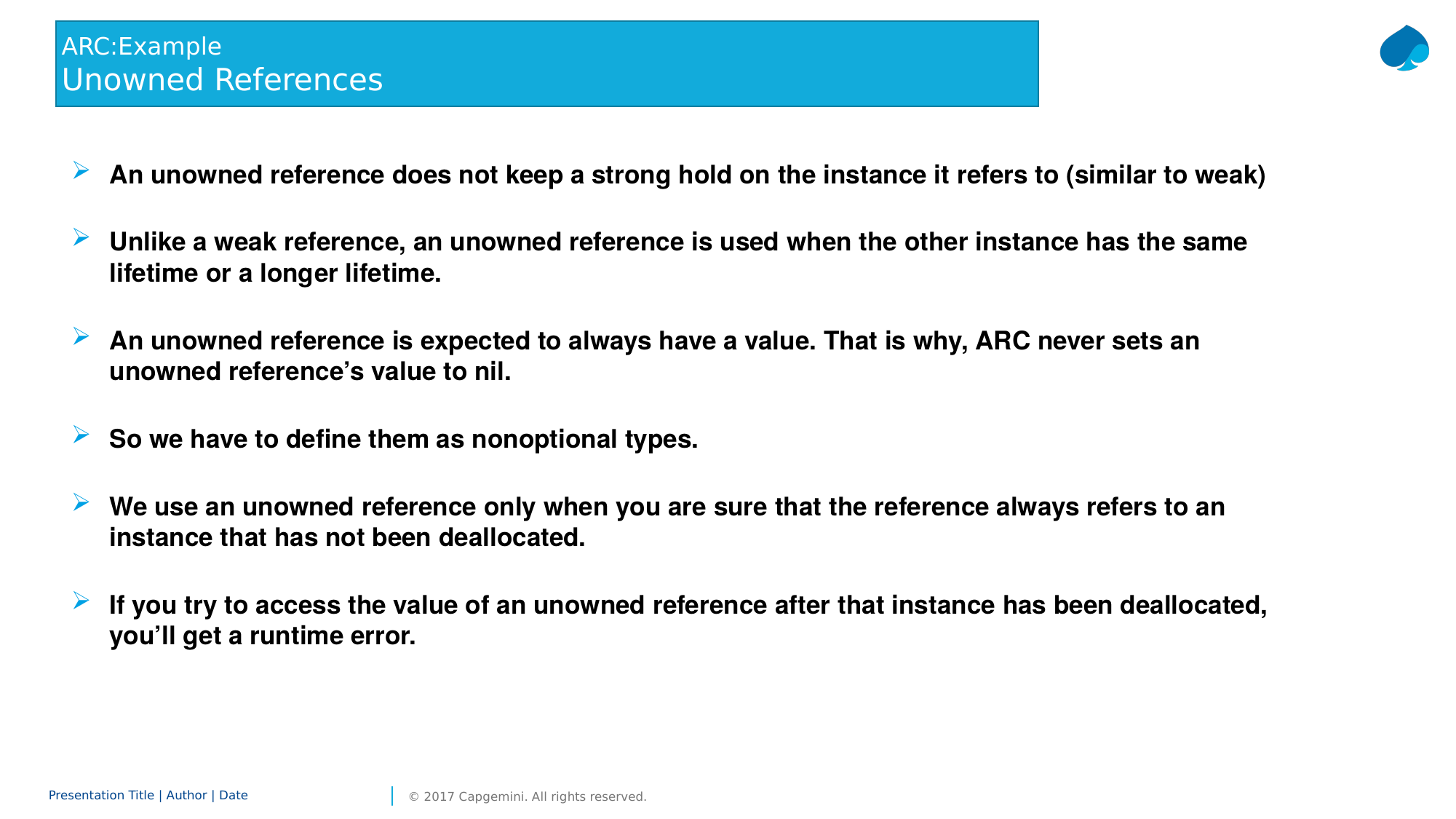

ARC:Example
Unowned References
An unowned reference does not keep a strong hold on the instance it refers to (similar to weak)
Unlike a weak reference, an unowned reference is used when the other instance has the same lifetime or a longer lifetime.
An unowned reference is expected to always have a value. That is why, ARC never sets an unowned reference’s value to nil.
So we have to define them as nonoptional types.
We use an unowned reference only when you are sure that the reference always refers to an instance that has not been deallocated.
If you try to access the value of an unowned reference after that instance has been deallocated, you’ll get a runtime error.